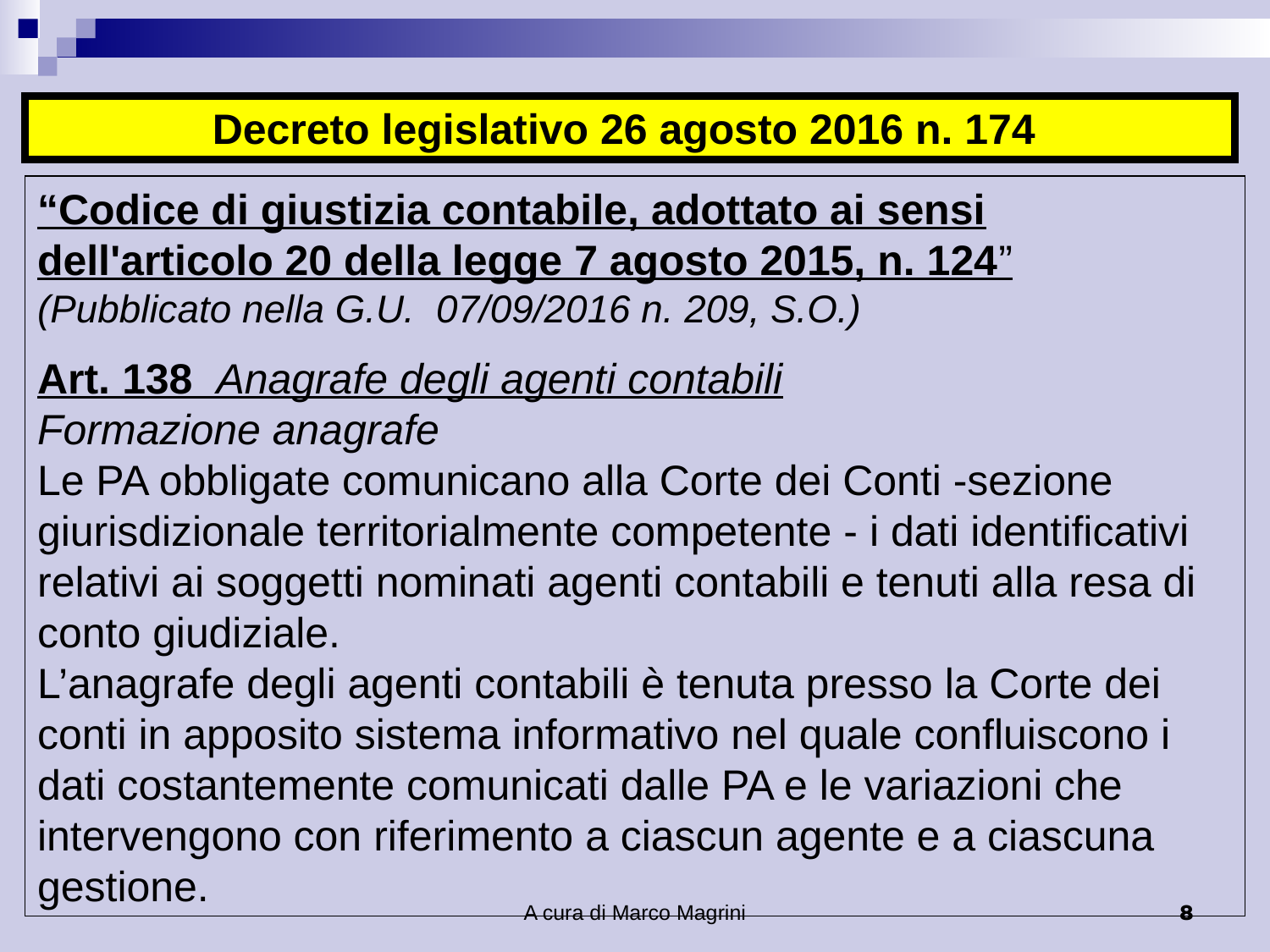

Decreto legislativo 26 agosto 2016 n. 174
“Codice di giustizia contabile, adottato ai sensi dell'articolo 20 della legge 7 agosto 2015, n. 124”
(Pubblicato nella G.U.  07/09/2016 n. 209, S.O.)

Art. 138  Anagrafe degli agenti contabili
Formazione anagrafe
Le PA obbligate comunicano alla Corte dei Conti -sezione giurisdizionale territorialmente competente - i dati identificativi relativi ai soggetti nominati agenti contabili e tenuti alla resa di conto giudiziale.
L’anagrafe degli agenti contabili è tenuta presso la Corte dei conti in apposito sistema informativo nel quale confluiscono i dati costantemente comunicati dalle PA e le variazioni che intervengono con riferimento a ciascun agente e a ciascuna gestione.

A cura di Marco Magrini
8